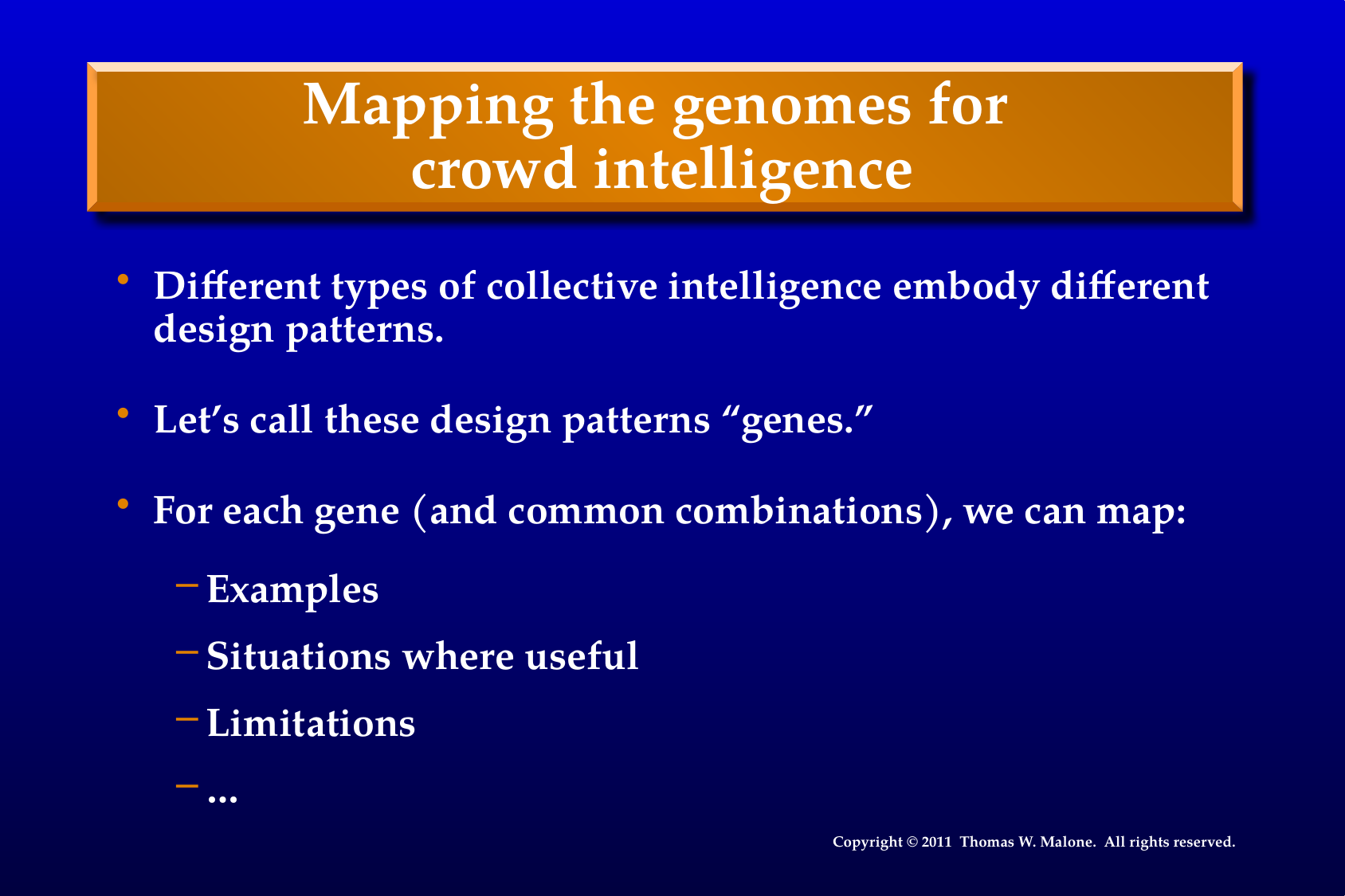

# Mapping the genomes for crowd intelligence
Different types of collective intelligence embody different design patterns.
Let’s call these design patterns “genes.”
For each gene (and common combinations), we can map:
Examples
Situations where useful
Limitations
…